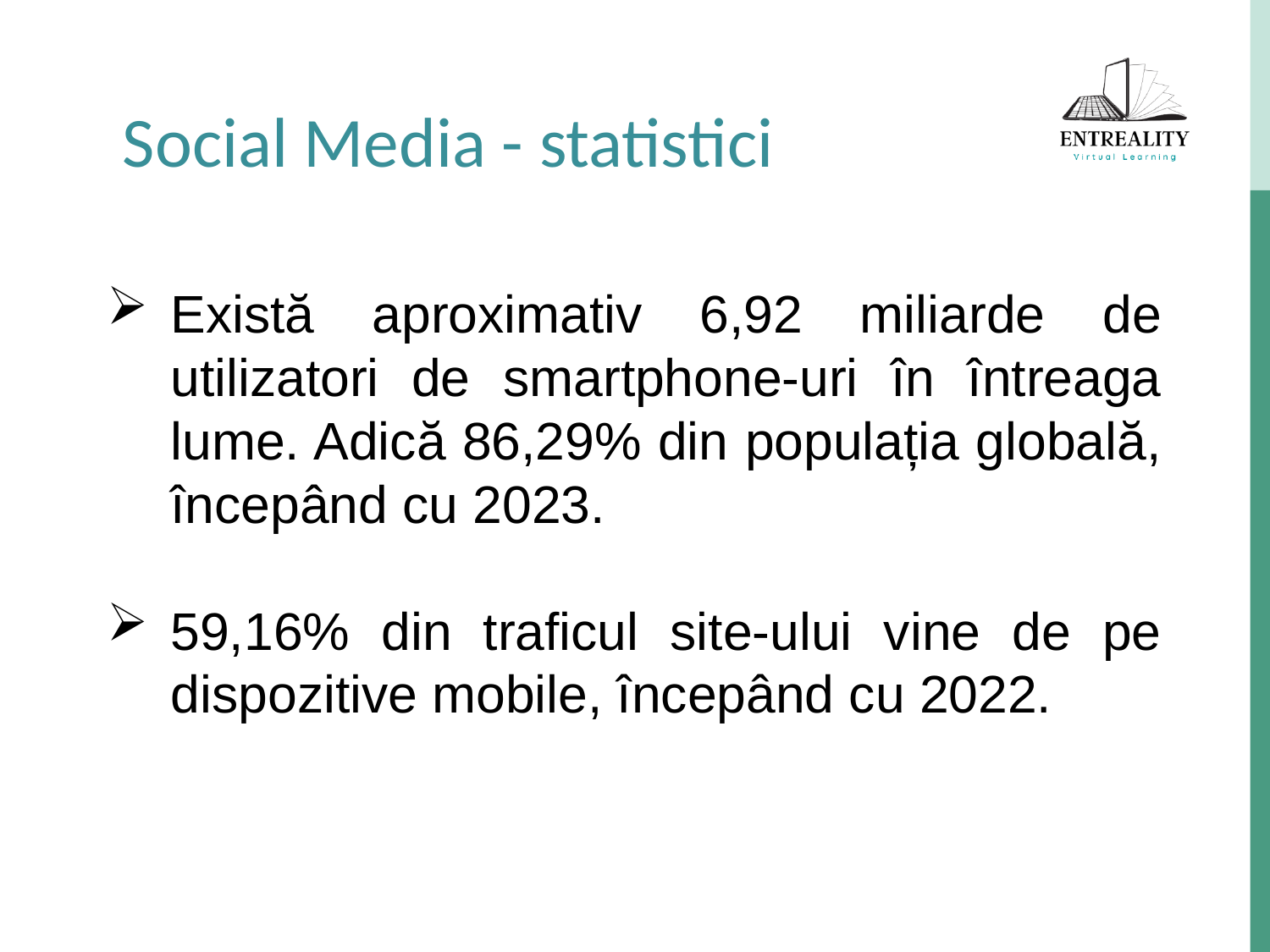

Social Media - statistici
Există aproximativ 6,92 miliarde de utilizatori de smartphone-uri în întreaga lume. Adică 86,29% din populația globală, începând cu 2023.

59,16% din traficul site-ului vine de pe dispozitive mobile, începând cu 2022.